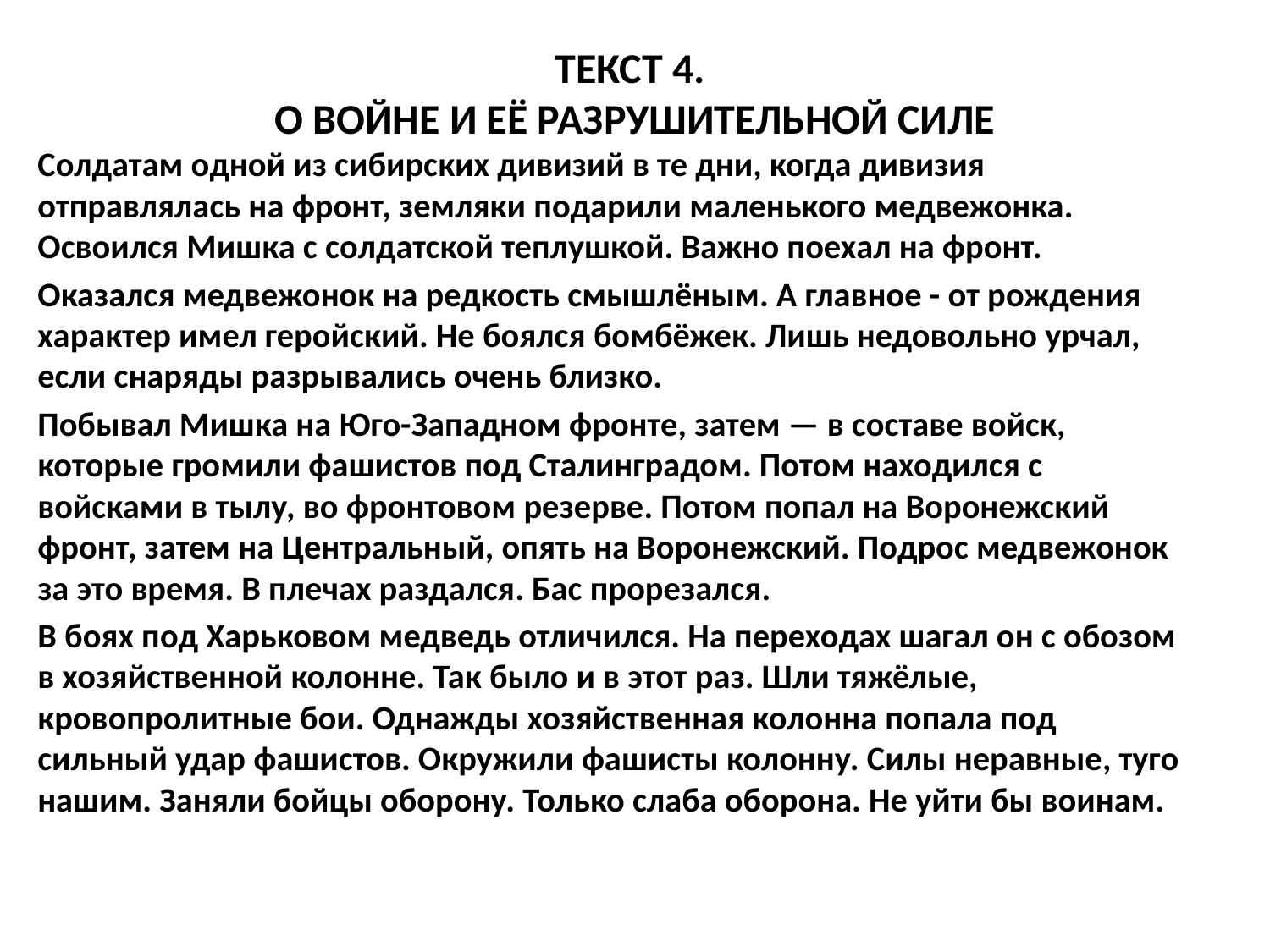

# ТЕКСТ 4. О ВОЙНЕ И ЕЁ РАЗРУШИТЕЛЬНОЙ СИЛЕ
Солдатам одной из сибирских дивизий в те дни, когда дивизия отправлялась на фронт, земляки подарили маленького медвежонка. Освоился Мишка с солдатской теплушкой. Важно поехал на фронт.
Оказался медвежонок на редкость смышлёным. А главное - от рождения характер имел геройский. Не боялся бомбёжек. Лишь недовольно урчал, если снаряды разрывались очень близко.
Побывал Мишка на Юго-Западном фронте, затем — в составе войск, которые громили фашистов под Сталинградом. Потом находился с войсками в тылу, во фронтовом резерве. Потом попал на Воронежский фронт, затем на Центральный, опять на Воронежский. Подрос медвежонок за это время. В плечах раздался. Бас прорезался.
В боях под Харьковом медведь отличился. На переходах шагал он с обозом в хозяйственной колонне. Так было и в этот раз. Шли тяжёлые, кровопролитные бои. Однажды хозяйственная колонна попала под сильный удар фашистов. Окружили фашисты колонну. Силы неравные, туго нашим. Заняли бойцы оборону. Только слаба оборона. Не уйти бы воинам.